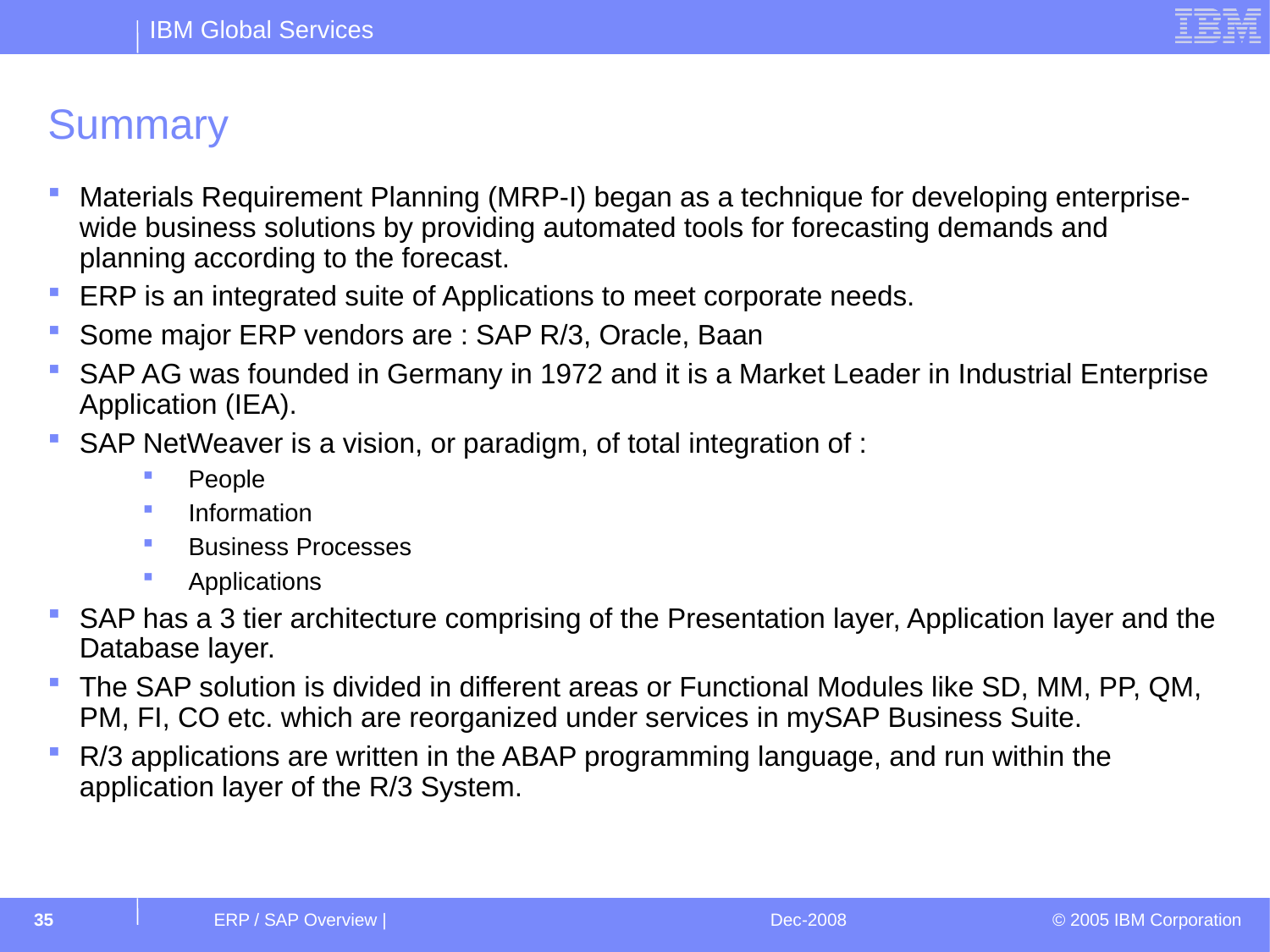

# Summary
Materials Requirement Planning (MRP-I) began as a technique for developing enterprise-wide business solutions by providing automated tools for forecasting demands and planning according to the forecast.
ERP is an integrated suite of Applications to meet corporate needs.
Some major ERP vendors are : SAP R/3, Oracle, Baan
SAP AG was founded in Germany in 1972 and it is a Market Leader in Industrial Enterprise Application (IEA).
SAP NetWeaver is a vision, or paradigm, of total integration of :
  People
  Information
  Business Processes
  Applications
SAP has a 3 tier architecture comprising of the Presentation layer, Application layer and the Database layer.
The SAP solution is divided in different areas or Functional Modules like SD, MM, PP, QM, PM, FI, CO etc. which are reorganized under services in mySAP Business Suite.
R/3 applications are written in the ABAP programming language, and run within the application layer of the R/3 System.
35
ERP / SAP Overview |
Dec-2008